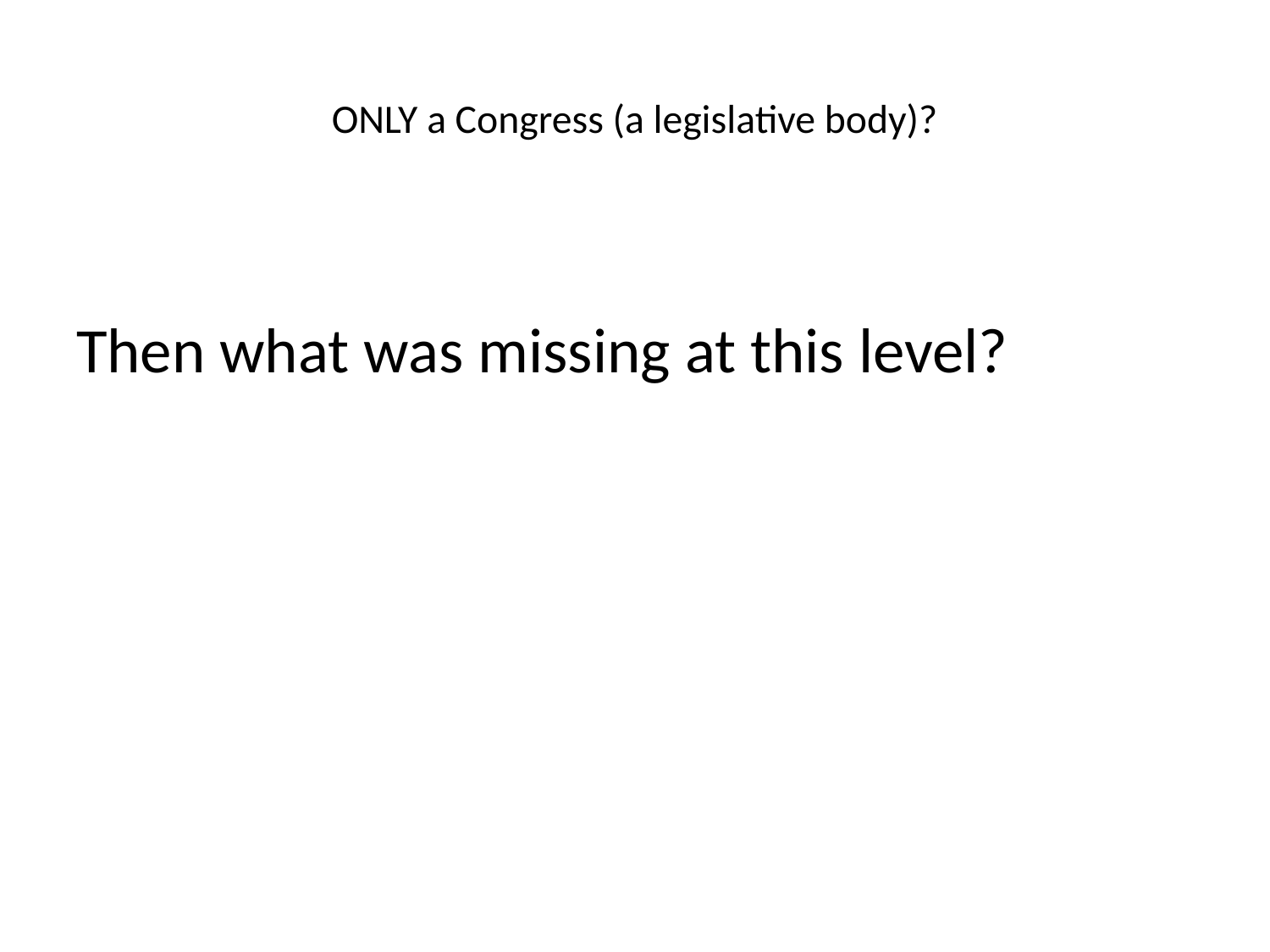

# ONLY a Congress (a legislative body)?

Then what was missing at this level?